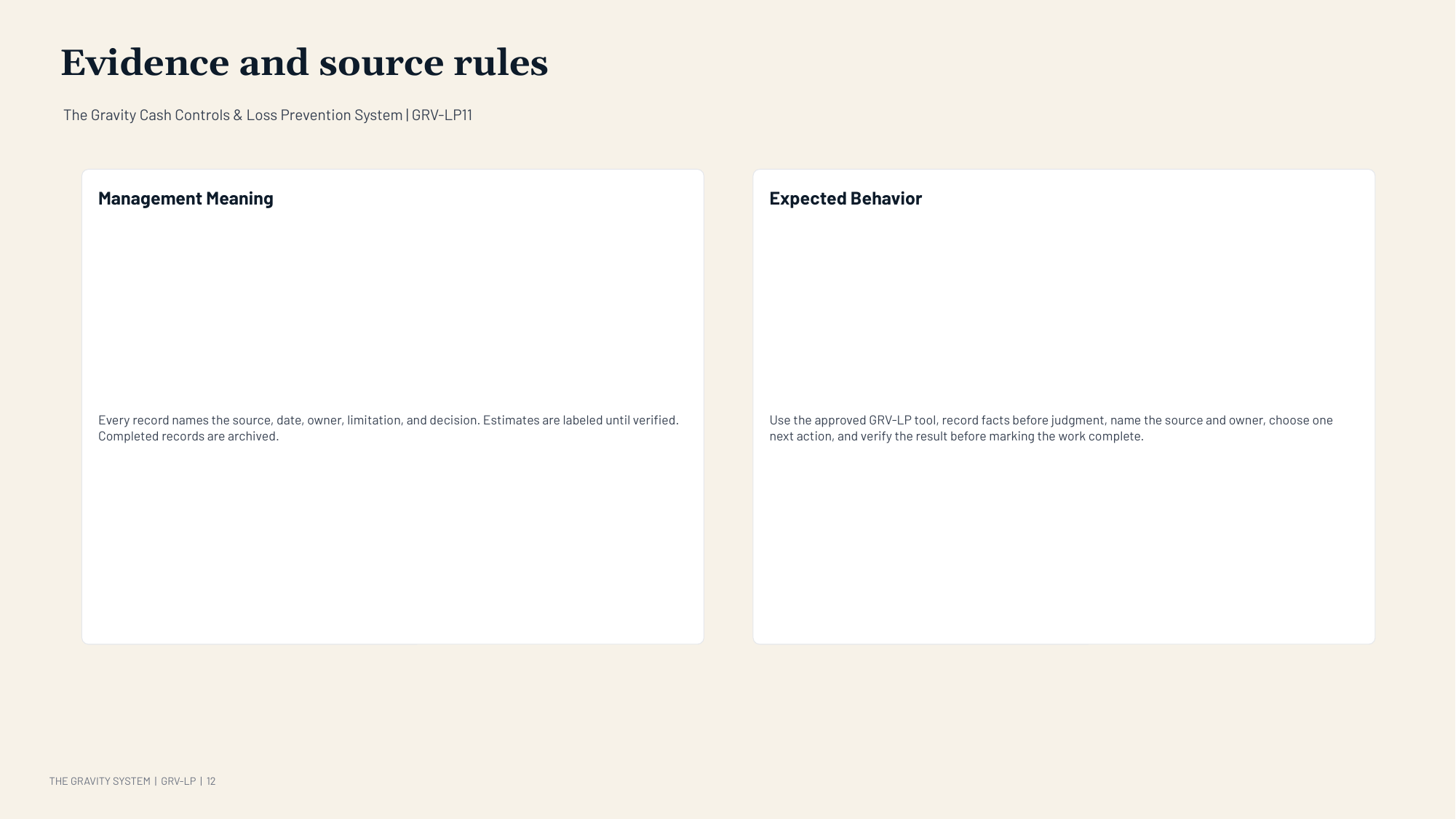

Evidence and source rules
The Gravity Cash Controls & Loss Prevention System | GRV-LP11

Management Meaning
Expected Behavior
Every record names the source, date, owner, limitation, and decision. Estimates are labeled until verified. Completed records are archived.
Use the approved GRV-LP tool, record facts before judgment, name the source and owner, choose one next action, and verify the result before marking the work complete.
THE GRAVITY SYSTEM  |  GRV-LP  |  12